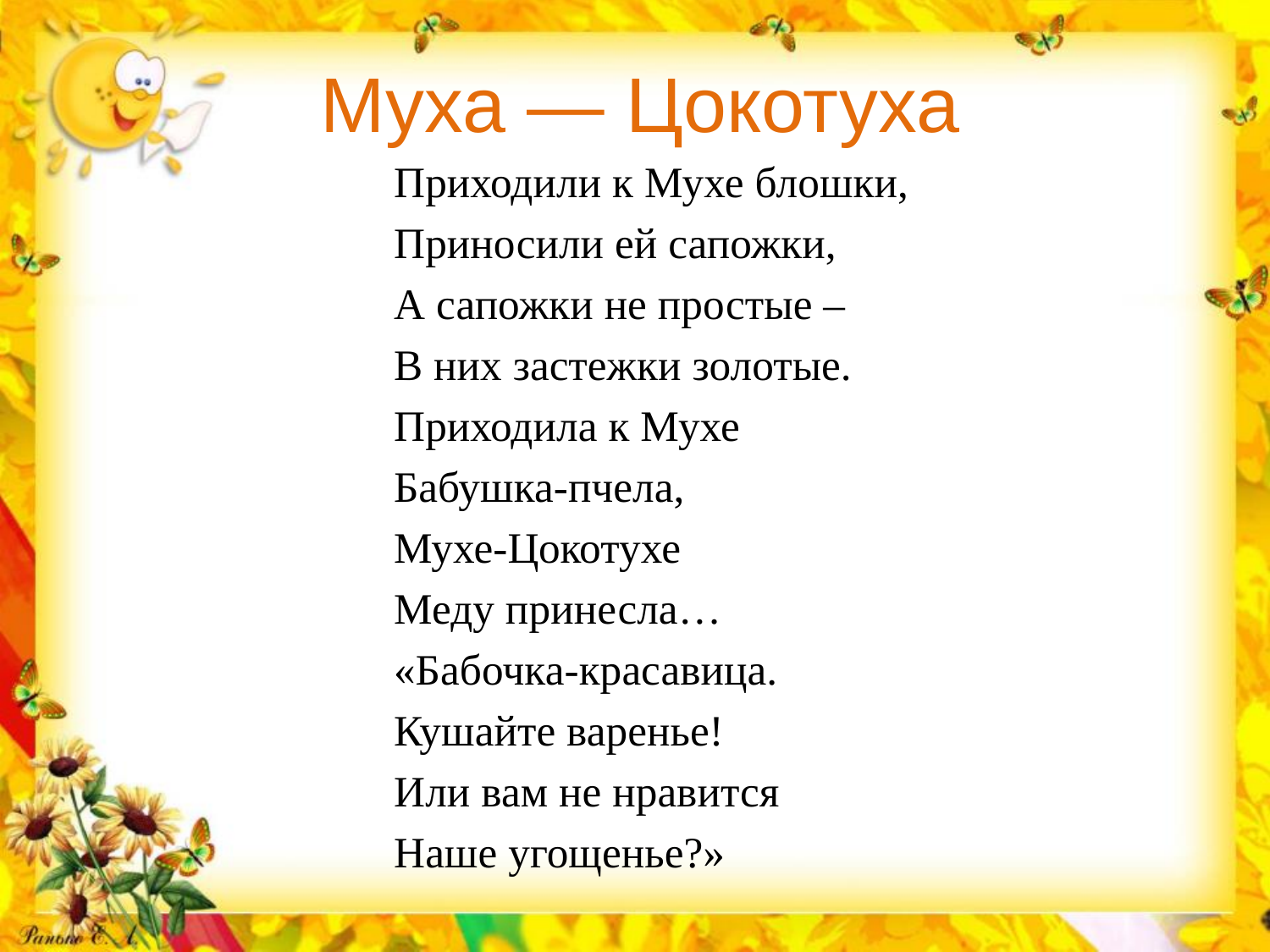

# Муха — Цокотуха
Приходили к Мухе блошки,
Приносили ей сапожки,
А сапожки не простые –
В них застежки золотые.
Приходила к Мухе
Бабушка-пчела,
Мухе-Цокотухе
Меду принесла…
«Бабочка-красавица.
Кушайте варенье!
Или вам не нравится
Наше угощенье?»